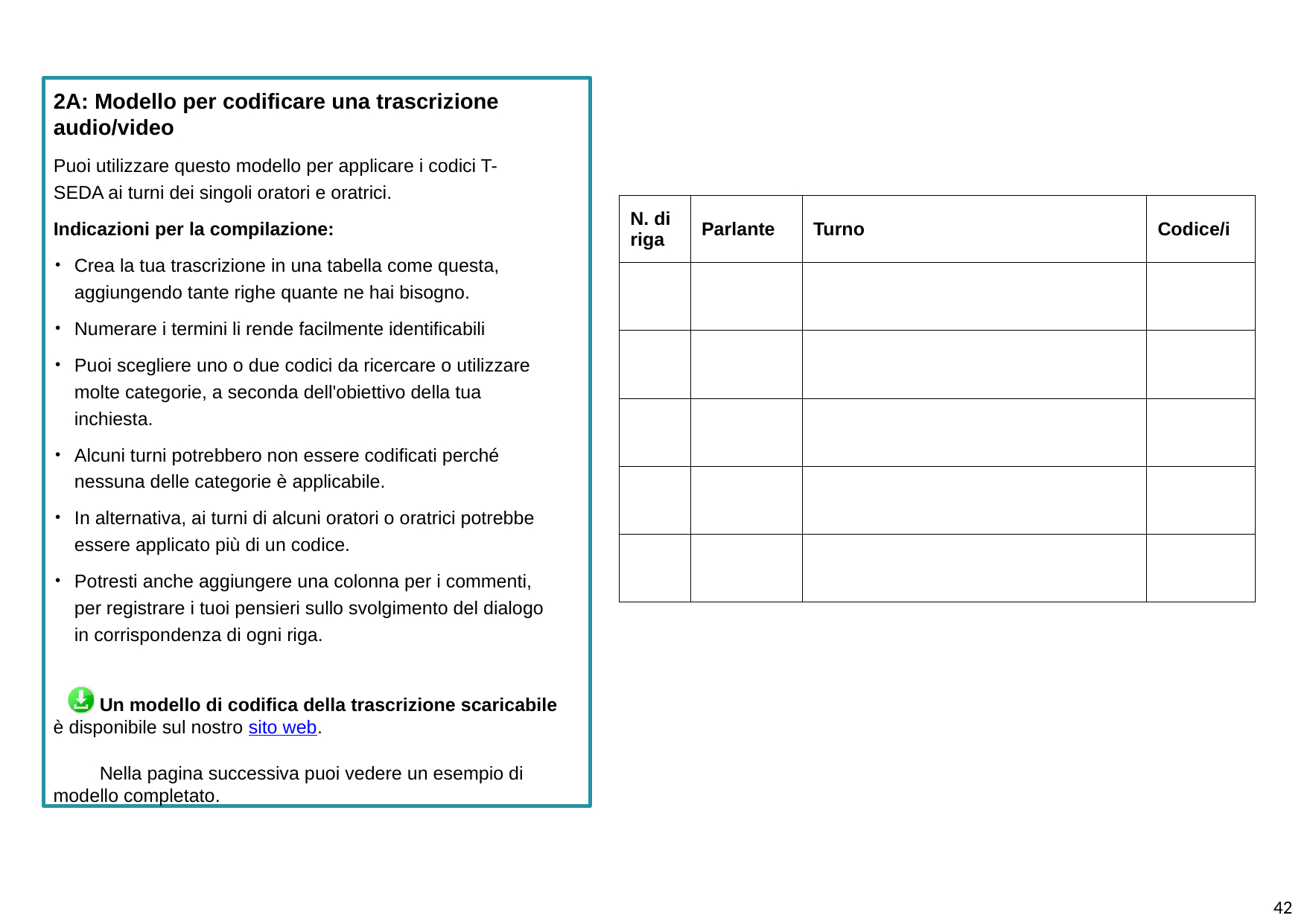

2A: Modello per codificare una trascrizione audio/video
Puoi utilizzare questo modello per applicare i codici T-SEDA ai turni dei singoli oratori e oratrici.
Indicazioni per la compilazione:
Crea la tua trascrizione in una tabella come questa, aggiungendo tante righe quante ne hai bisogno.
Numerare i termini li rende facilmente identificabili
Puoi scegliere uno o due codici da ricercare o utilizzare molte categorie, a seconda dell'obiettivo della tua inchiesta.
Alcuni turni potrebbero non essere codificati perché nessuna delle categorie è applicabile.
In alternativa, ai turni di alcuni oratori o oratrici potrebbe essere applicato più di un codice.
Potresti anche aggiungere una colonna per i commenti, per registrare i tuoi pensieri sullo svolgimento del dialogo in corrispondenza di ogni riga.

Un modello di codifica della trascrizione scaricabile è disponibile sul nostro sito web.

Nella pagina successiva puoi vedere un esempio di modello completato.
| N. di riga | Parlante | Turno | Codice/i |
| --- | --- | --- | --- |
|  |  |  |  |
|  |  |  |  |
|  |  |  |  |
|  |  |  |  |
|  |  |  |  |

42